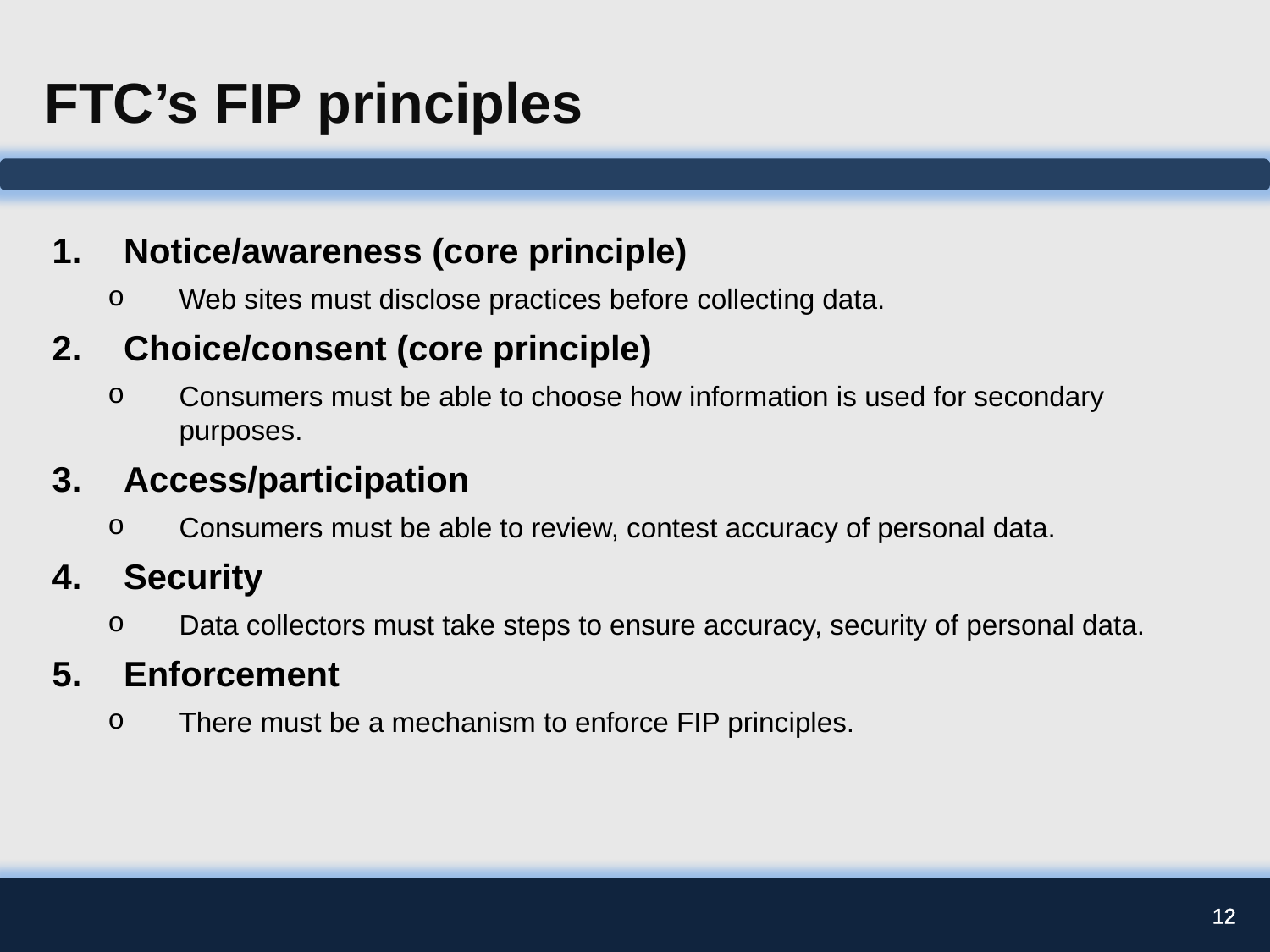

# FTC’s FIP principles
Notice/awareness (core principle)
Web sites must disclose practices before collecting data.
Choice/consent (core principle)
Consumers must be able to choose how information is used for secondary purposes.
Access/participation
Consumers must be able to review, contest accuracy of personal data.
Security
Data collectors must take steps to ensure accuracy, security of personal data.
Enforcement
There must be a mechanism to enforce FIP principles.
12